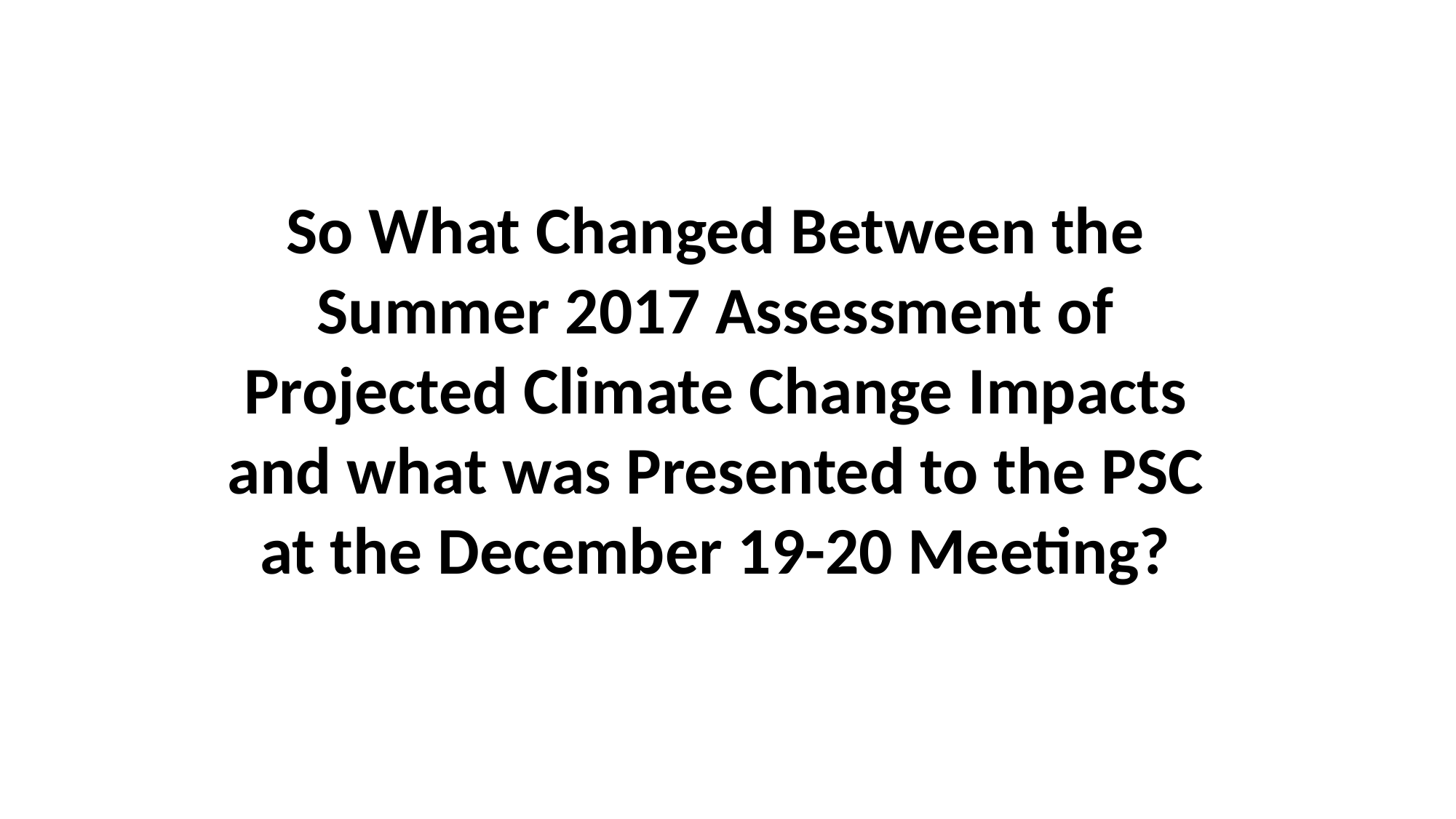

So What Changed Between the Summer 2017 Assessment of Projected Climate Change Impacts and what was Presented to the PSC at the December 19-20 Meeting?